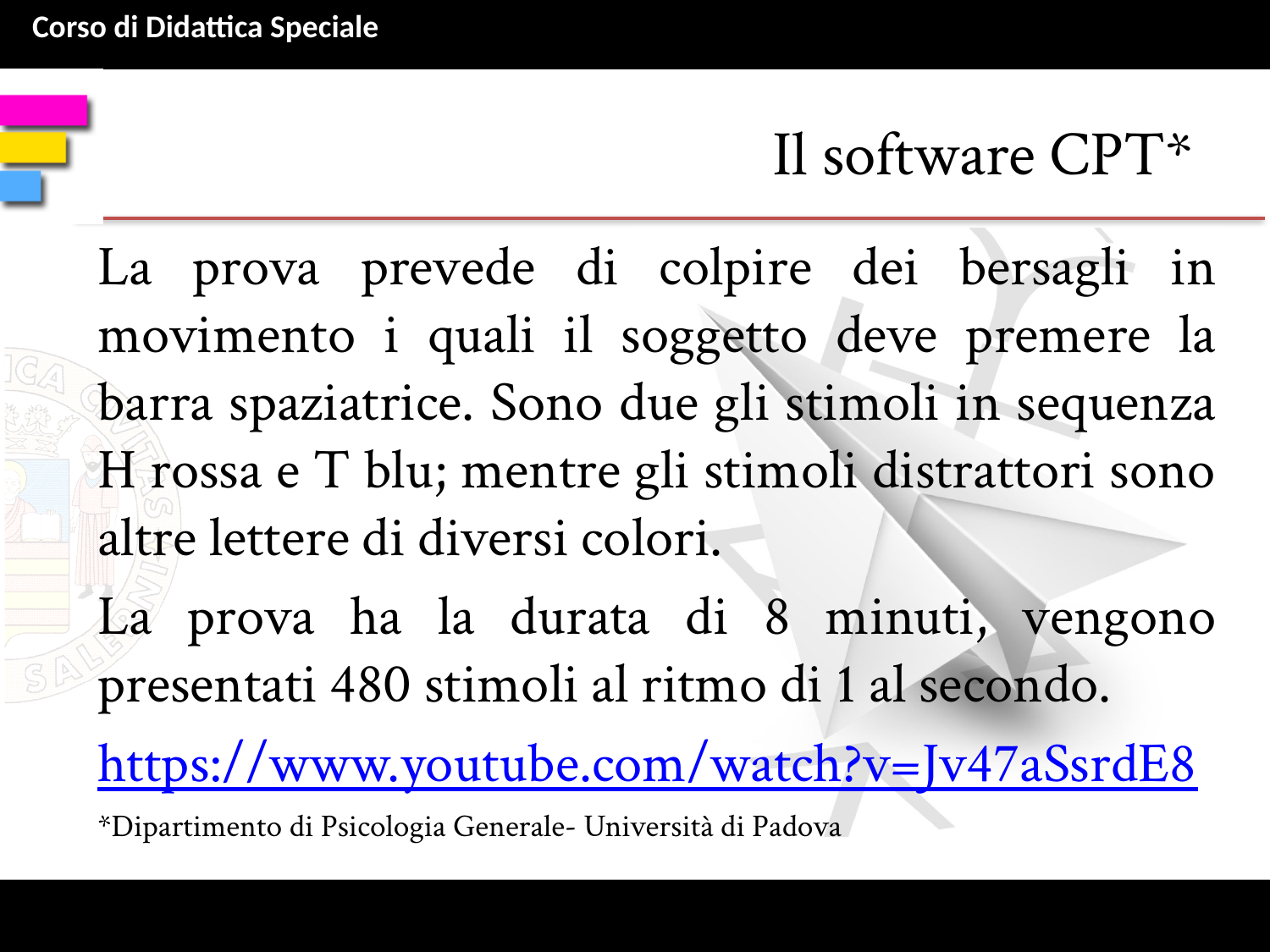

# Il software CPT*
La prova prevede di colpire dei bersagli in movimento i quali il soggetto deve premere la barra spaziatrice. Sono due gli stimoli in sequenza H rossa e T blu; mentre gli stimoli distrattori sono altre lettere di diversi colori.
La prova ha la durata di 8 minuti, vengono presentati 480 stimoli al ritmo di 1 al secondo.
https://www.youtube.com/watch?v=Jv47aSsrdE8
*Dipartimento di Psicologia Generale- Università di Padova